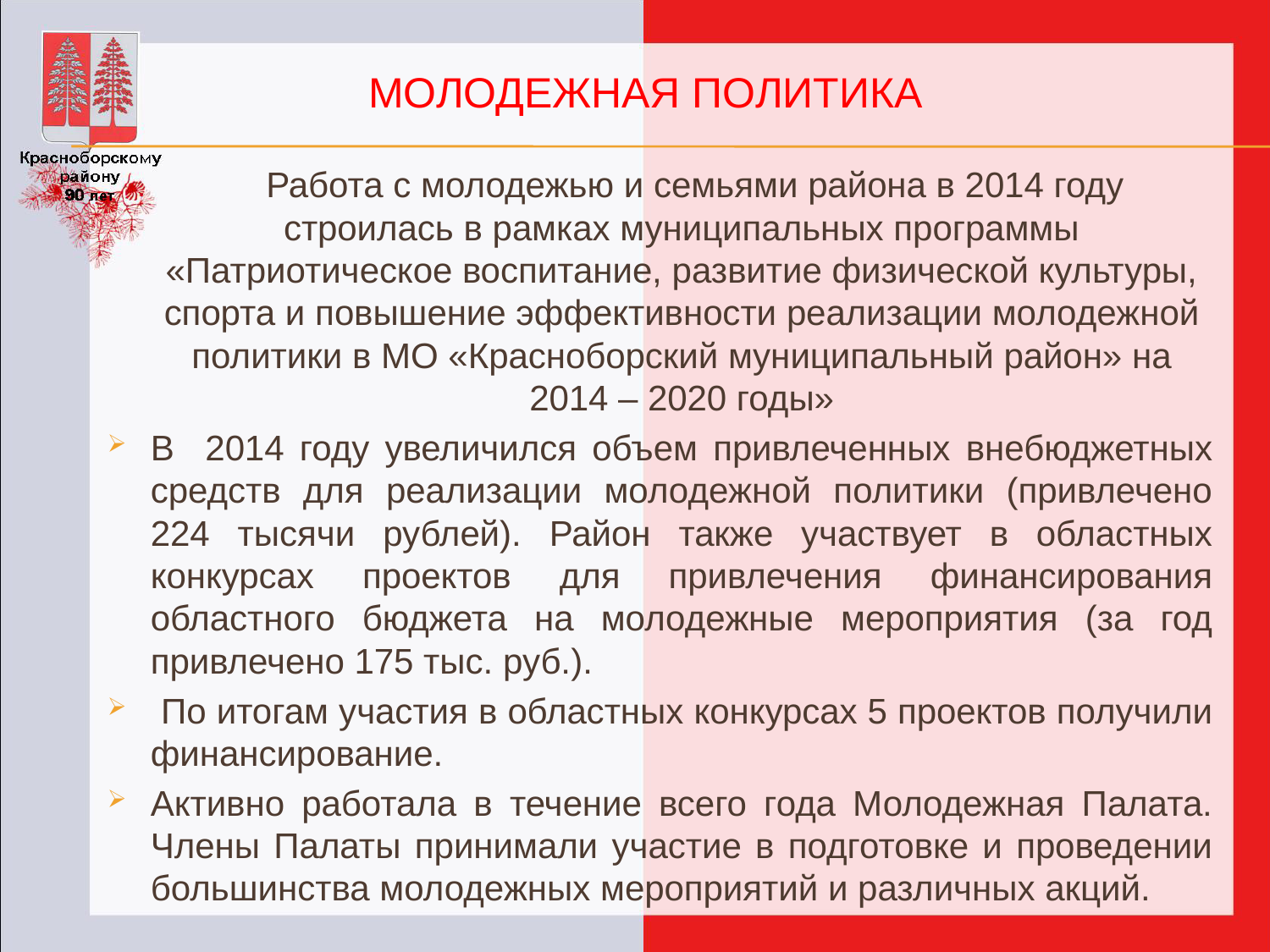

# Молодежная политика
       Работа с молодежью и семьями района в 2014 году строилась в рамках муниципальных программы «Патриотическое воспитание, развитие физической культуры, спорта и повышение эффективности реализации молодежной политики в МО «Красноборский муниципальный район» на 2014 – 2020 годы»
В  2014 году увеличился объем привлеченных внебюджетных средств для реализации молодежной политики (привлечено 224 тысячи рублей). Район также участвует в областных конкурсах проектов для привлечения финансирования областного бюджета на молодежные мероприятия (за год привлечено 175 тыс. руб.).
 По итогам участия в областных конкурсах 5 проектов получили финансирование.
Активно работала в течение всего года Молодежная Палата. Члены Палаты принимали участие в подготовке и проведении большинства молодежных мероприятий и различных акций.